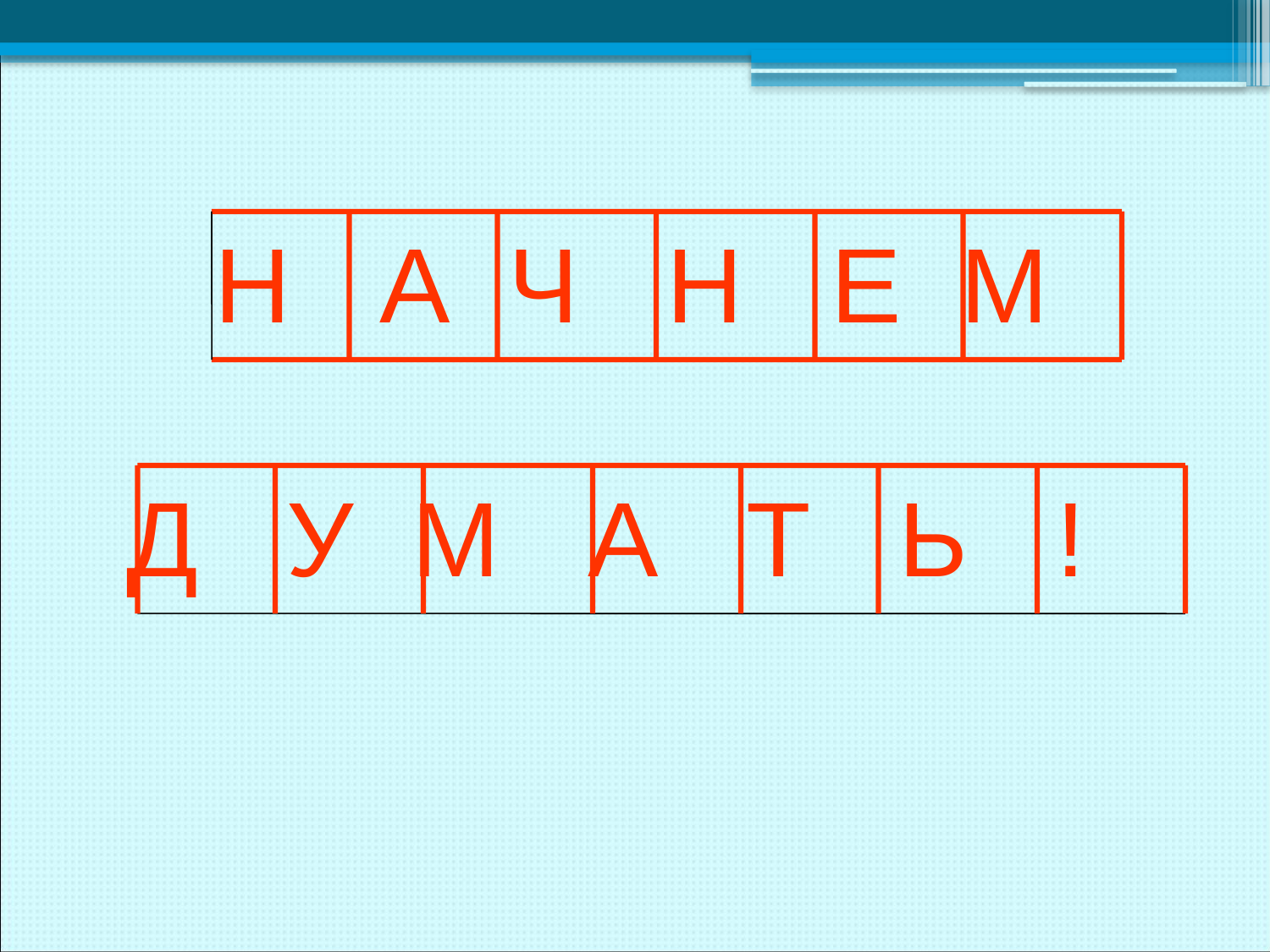

# Н   А  Ч   Н   Е  М Д   У  М   А   Т   Ь   !